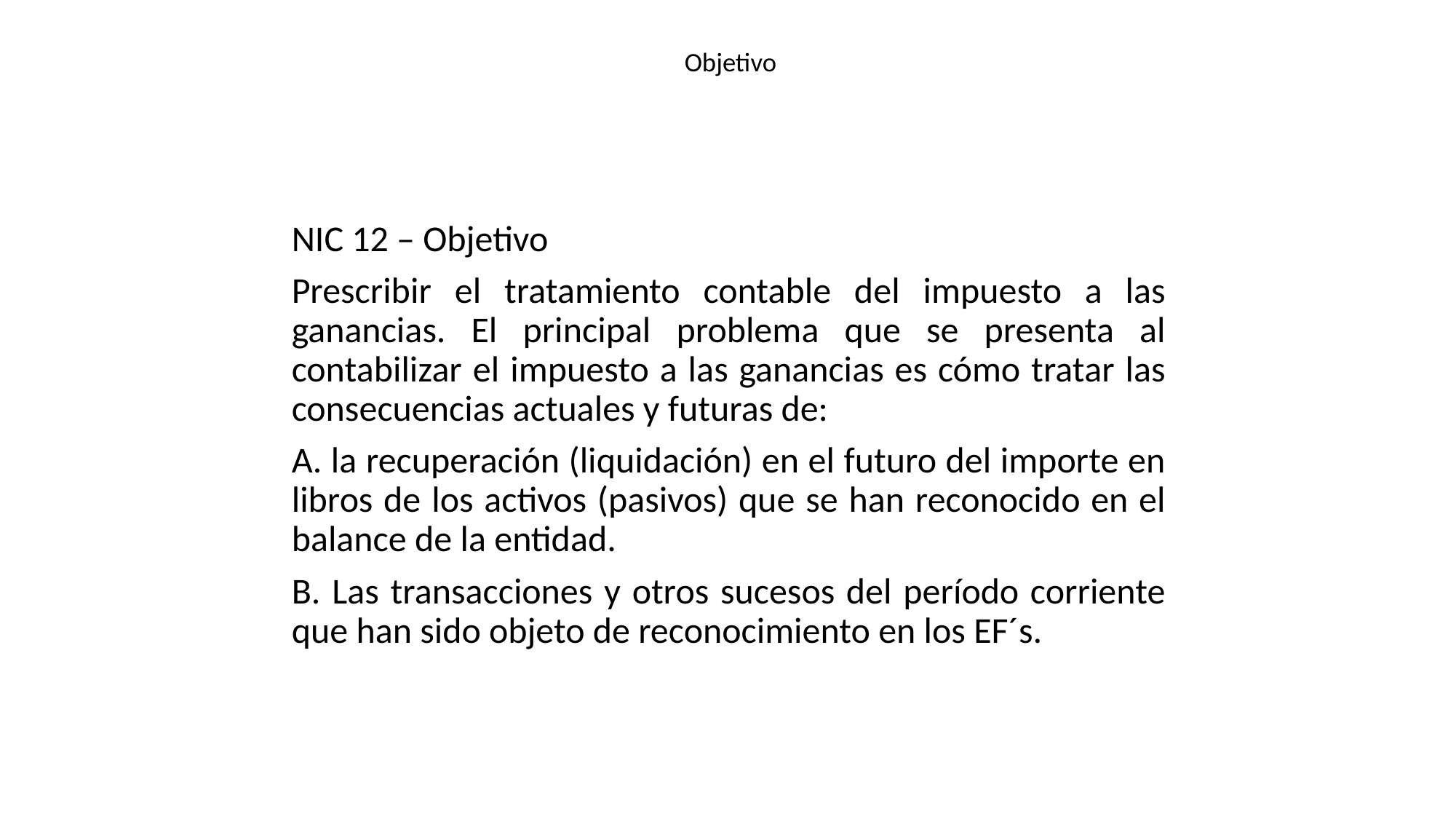

# Objetivo
NIC 12 – Objetivo
Prescribir el tratamiento contable del impuesto a las ganancias. El principal problema que se presenta al contabilizar el impuesto a las ganancias es cómo tratar las consecuencias actuales y futuras de:
A. la recuperación (liquidación) en el futuro del importe en libros de los activos (pasivos) que se han reconocido en el balance de la entidad.
B. Las transacciones y otros sucesos del período corriente que han sido objeto de reconocimiento en los EF´s.